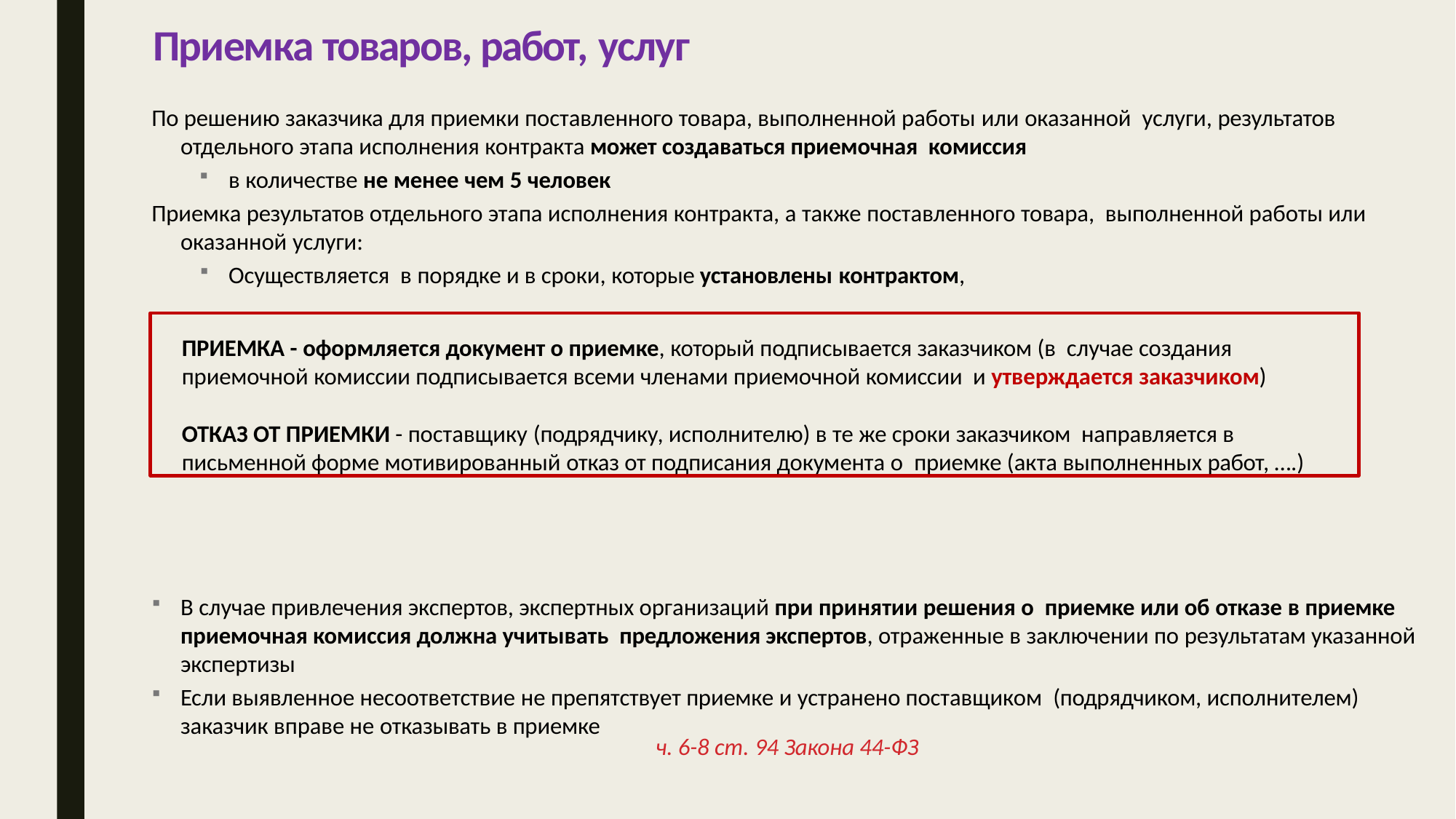

Приемка товаров, работ, услуг
По решению заказчика для приемки поставленного товара, выполненной работы или оказанной  услуги, результатов отдельного этапа исполнения контракта может создаваться приемочная  комиссия
в количестве не менее чем 5 человек
Приемка результатов отдельного этапа исполнения контракта, а также поставленного товара,  выполненной работы или оказанной услуги:
Осуществляется  в порядке и в сроки, которые установлены контрактом,
ПРИЕМКА - оформляется документ о приемке, который подписывается заказчиком (в  случае создания приемочной комиссии подписывается всеми членами приемочной комиссии  и утверждается заказчиком)

ОТКАЗ ОТ ПРИЕМКИ - поставщику (подрядчику, исполнителю) в те же сроки заказчиком  направляется в письменной форме мотивированный отказ от подписания документа о  приемке (акта выполненных работ, ….)
В случае привлечения экспертов, экспертных организаций при принятии решения о  приемке или об отказе в приемке приемочная комиссия должна учитывать  предложения экспертов, отраженные в заключении по результатам указанной экспертизы
Если выявленное несоответствие не препятствует приемке и устранено поставщиком  (подрядчиком, исполнителем) заказчик вправе не отказывать в приемке
ч. 6-8 ст. 94 Закона 44-ФЗ